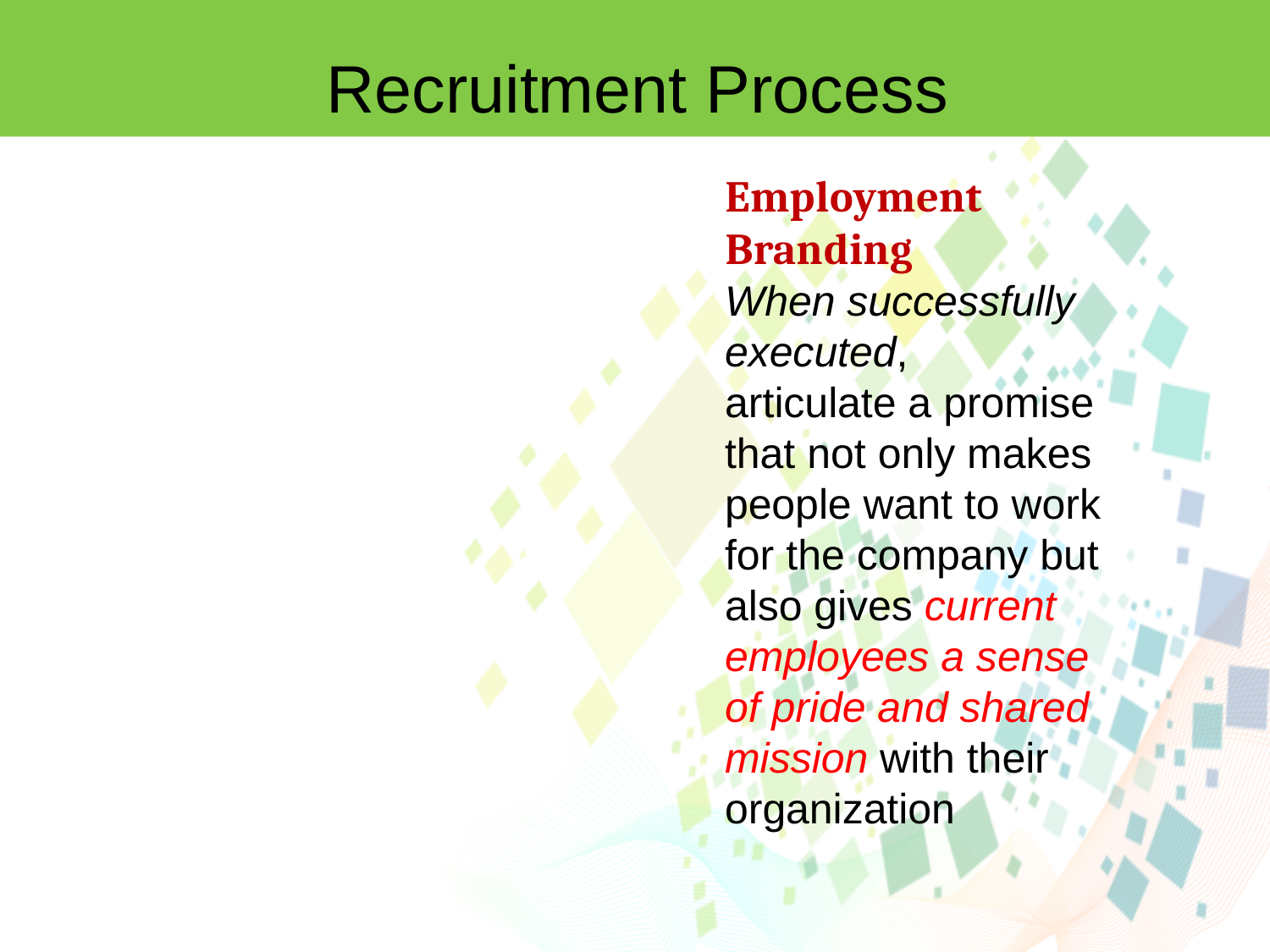

Recruitment Process
Employment Branding
When successfully executed,
articulate a promise that not only makes people want to work for the company but also gives current employees a sense of pride and shared mission with their organization